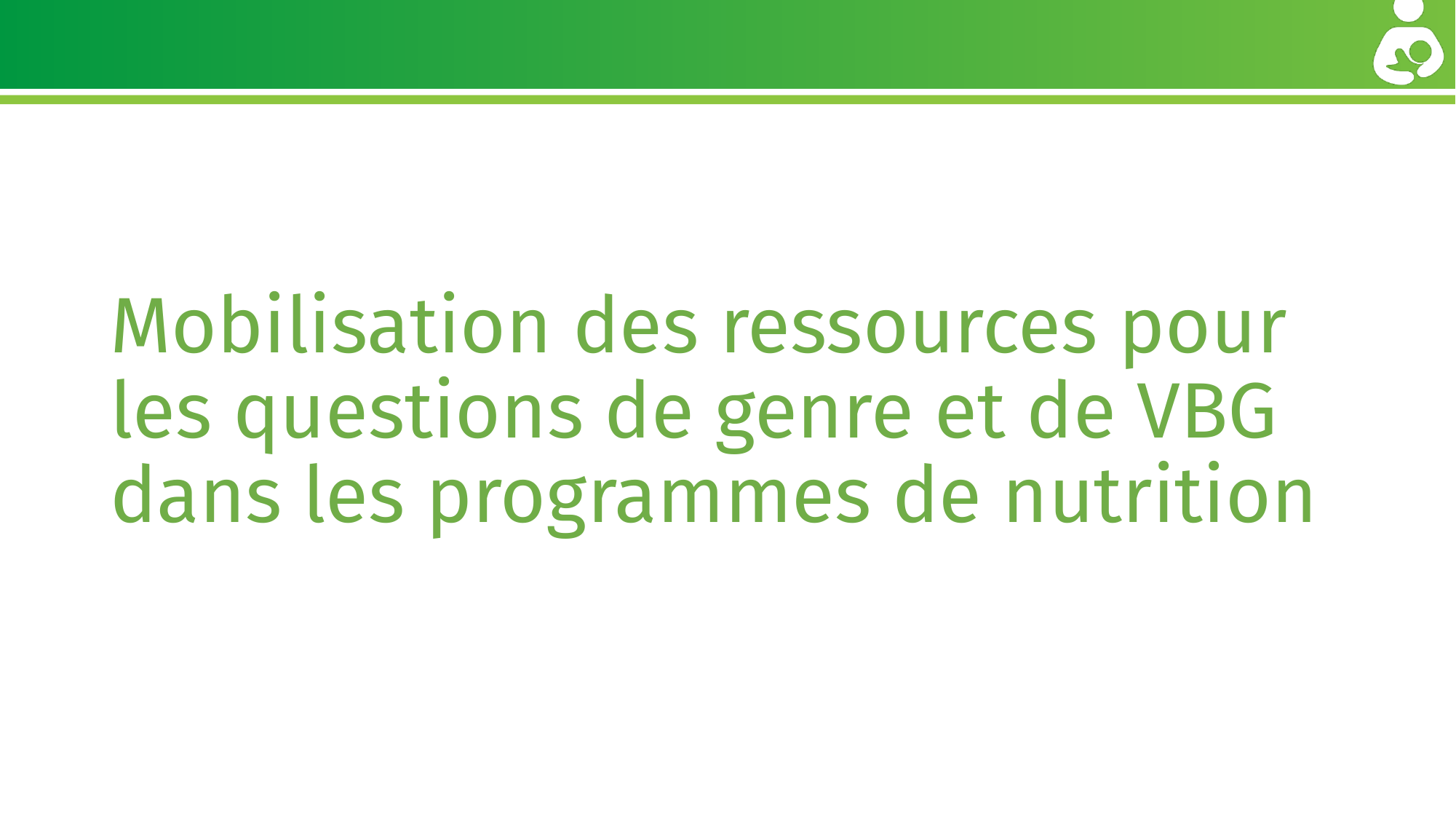

# Mobilisation des ressources pour les questions de genre et de VBG dans les programmes de nutrition